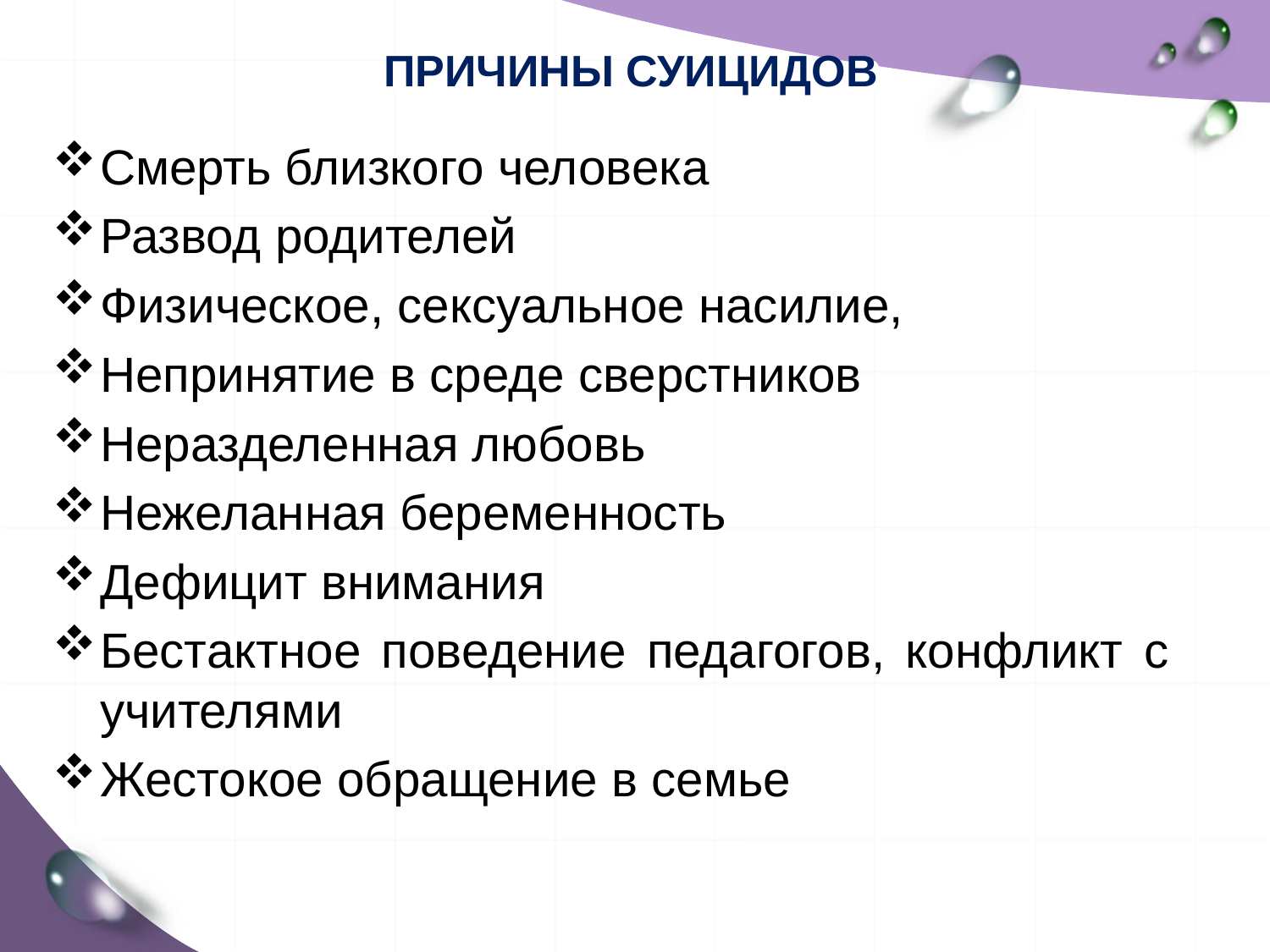

# Причины суицидов
Смерть близкого человека
Развод родителей
Физическое, сексуальное насилие,
Непринятие в среде сверстников
Неразделенная любовь
Нежеланная беременность
Дефицит внимания
Бестактное поведение педагогов, конфликт с учителями
Жестокое обращение в семье